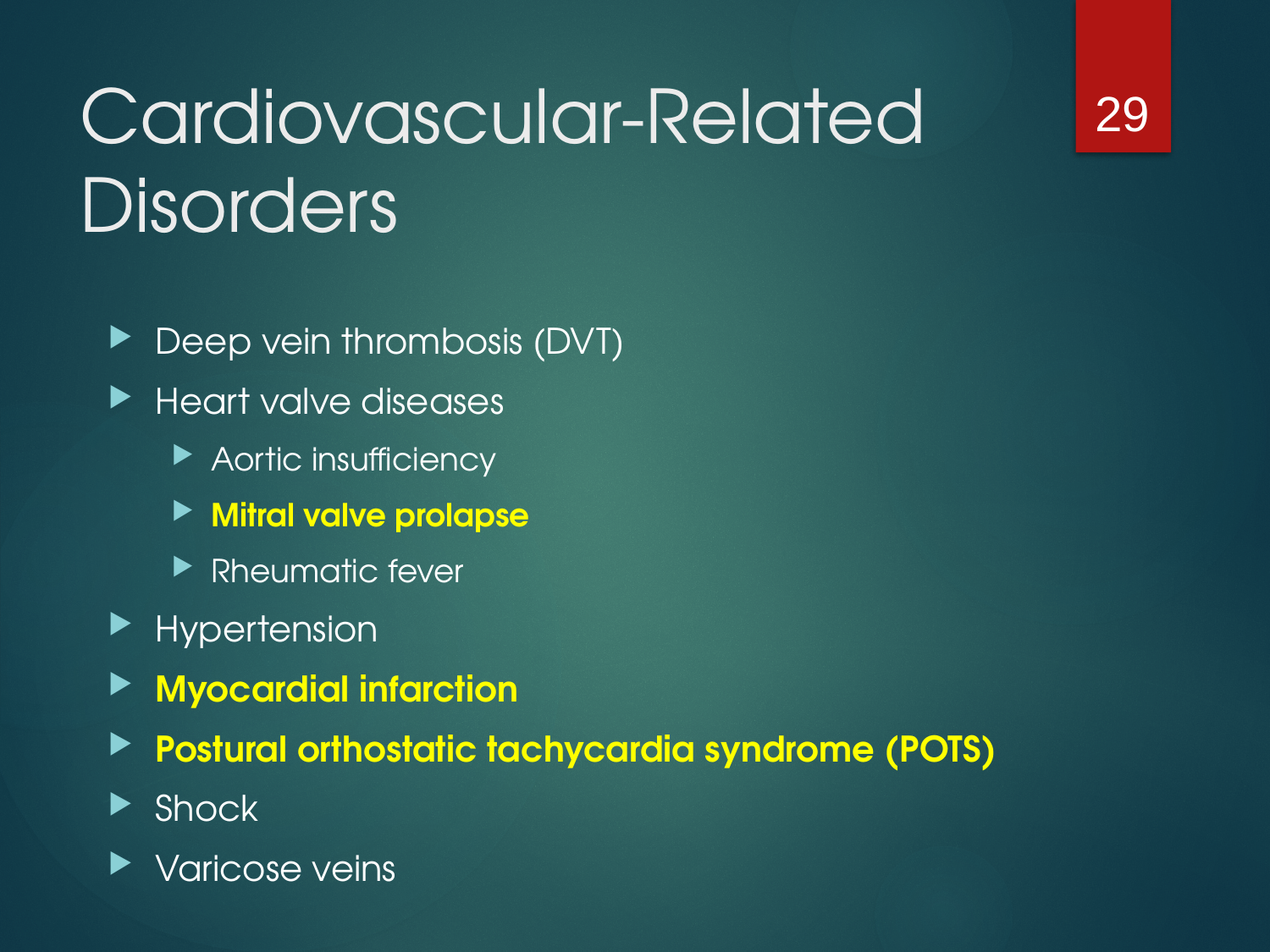

29
# Cardiovascular-Related Disorders
Deep vein thrombosis (DVT)
Heart valve diseases
Aortic insufficiency
Mitral valve prolapse
Rheumatic fever
Hypertension
Myocardial infarction
Postural orthostatic tachycardia syndrome (POTS)
Shock
Varicose veins